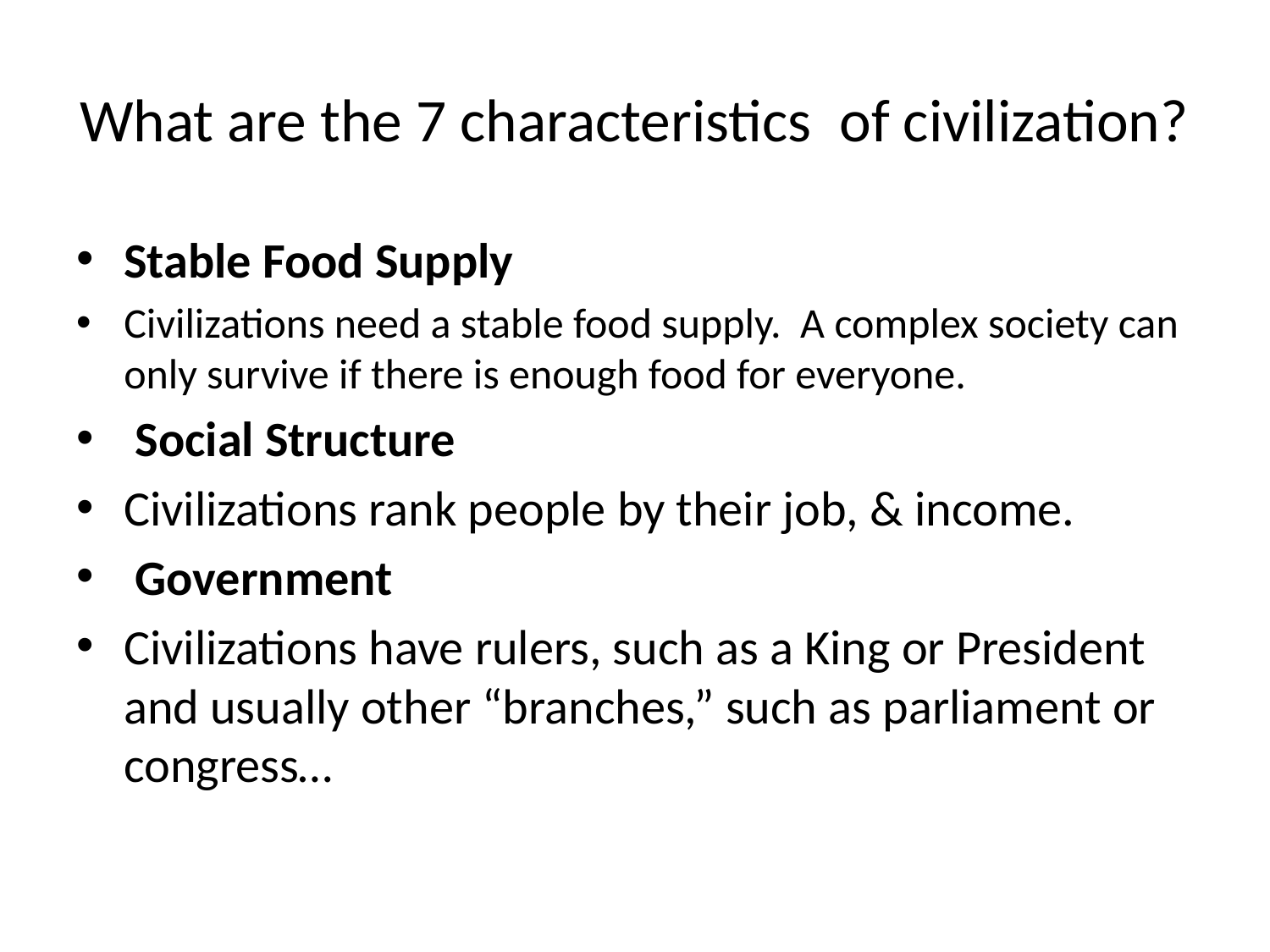

# What are the 7 characteristics  of civilization?
Stable Food Supply
Civilizations need a stable food supply.  A complex society can only survive if there is enough food for everyone.
 Social Structure
Civilizations rank people by their job, & income.
 Government
Civilizations have rulers, such as a King or President and usually other “branches,” such as parliament or congress…